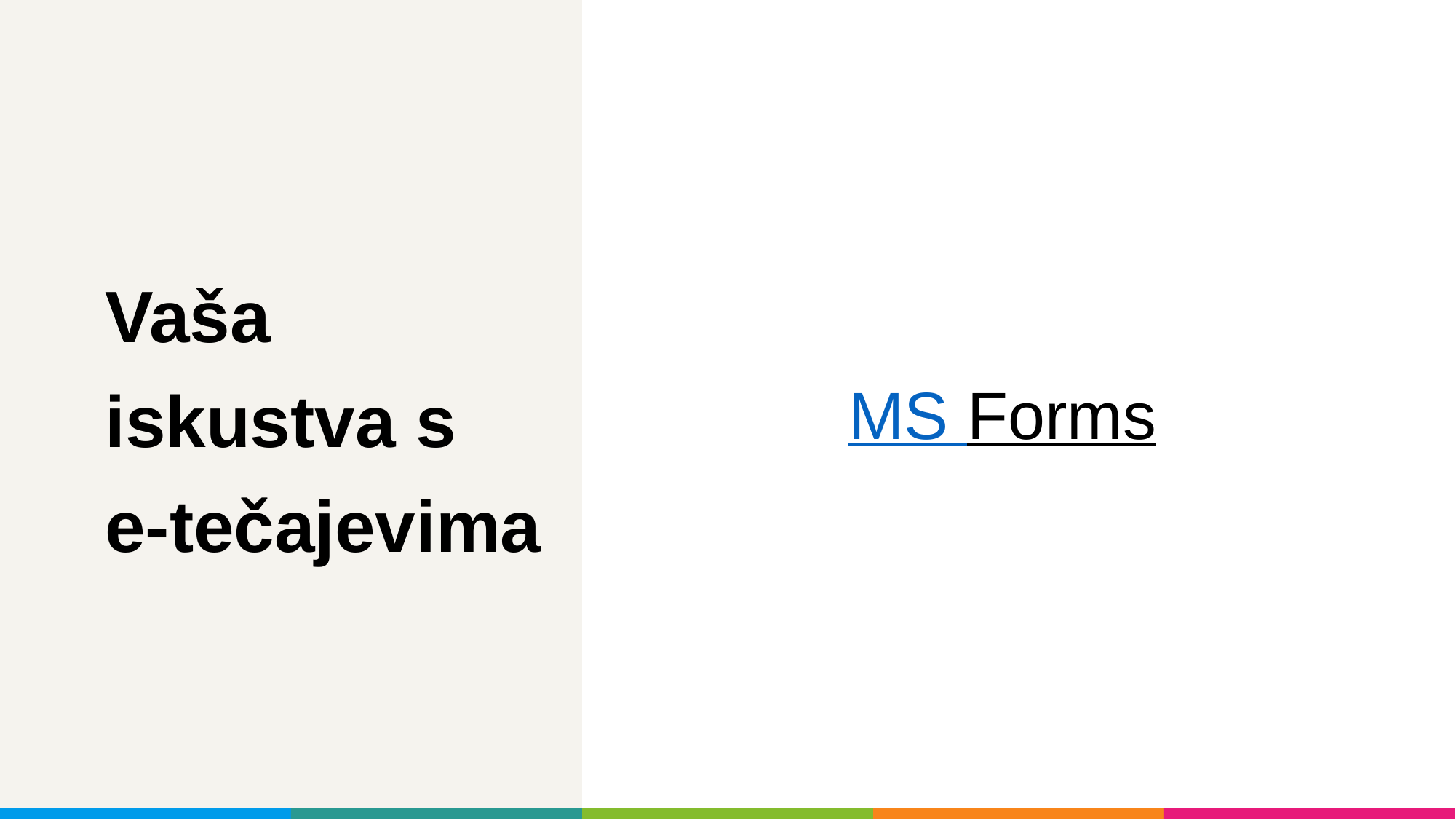

# Vaša iskustva s e-tečajevima
MS Forms